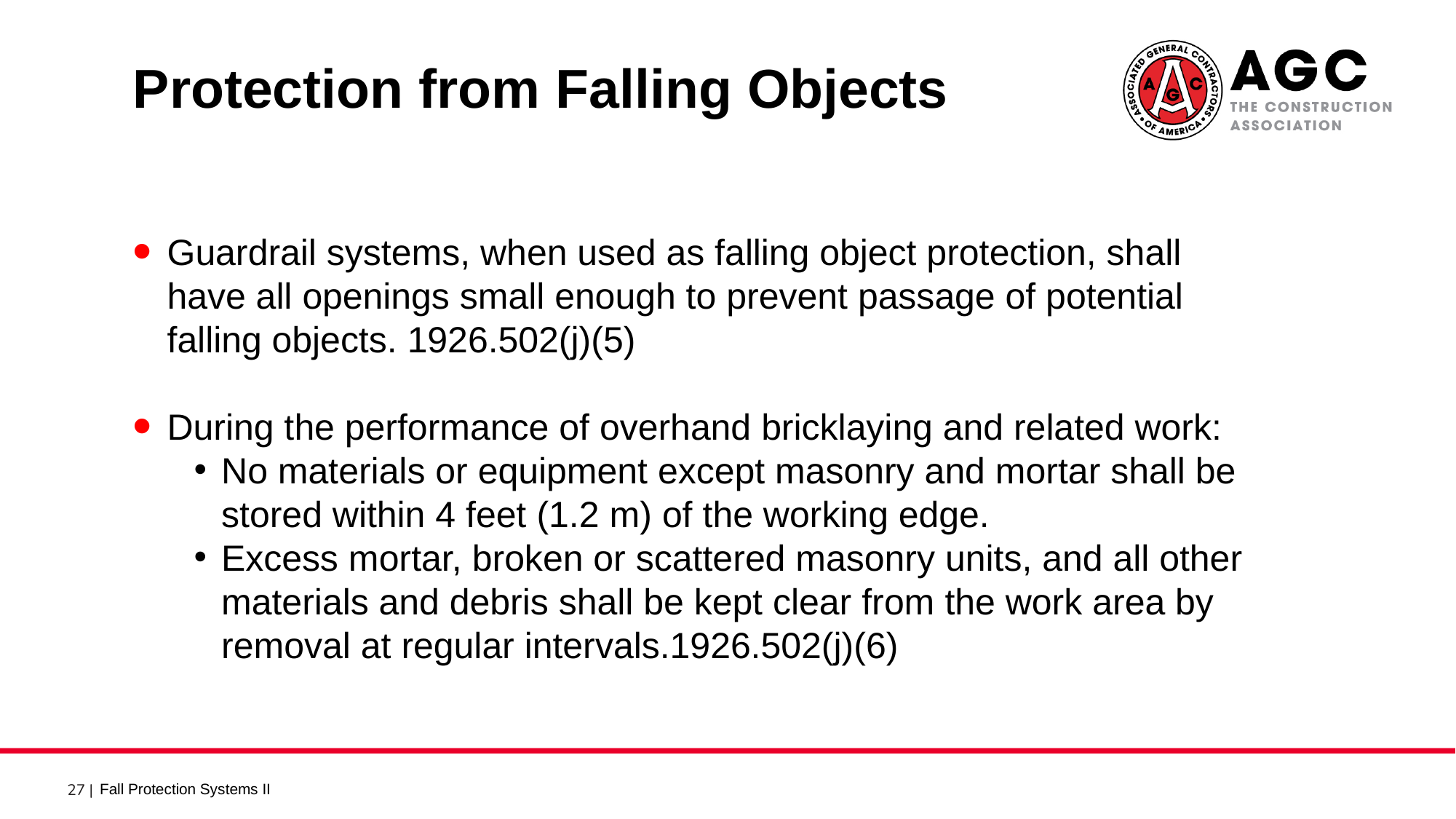

Protection from Falling Objects 3

Guardrail systems, when used as falling object protection, shall have all openings small enough to prevent passage of potential falling objects. 1926.502(j)(5)

During the performance of overhand bricklaying and related work:
No materials or equipment except masonry and mortar shall be stored within 4 feet (1.2 m) of the working edge.
Excess mortar, broken or scattered masonry units, and all other materials and debris shall be kept clear from the work area by removal at regular intervals.1926.502(j)(6)
Fall Protection Systems II